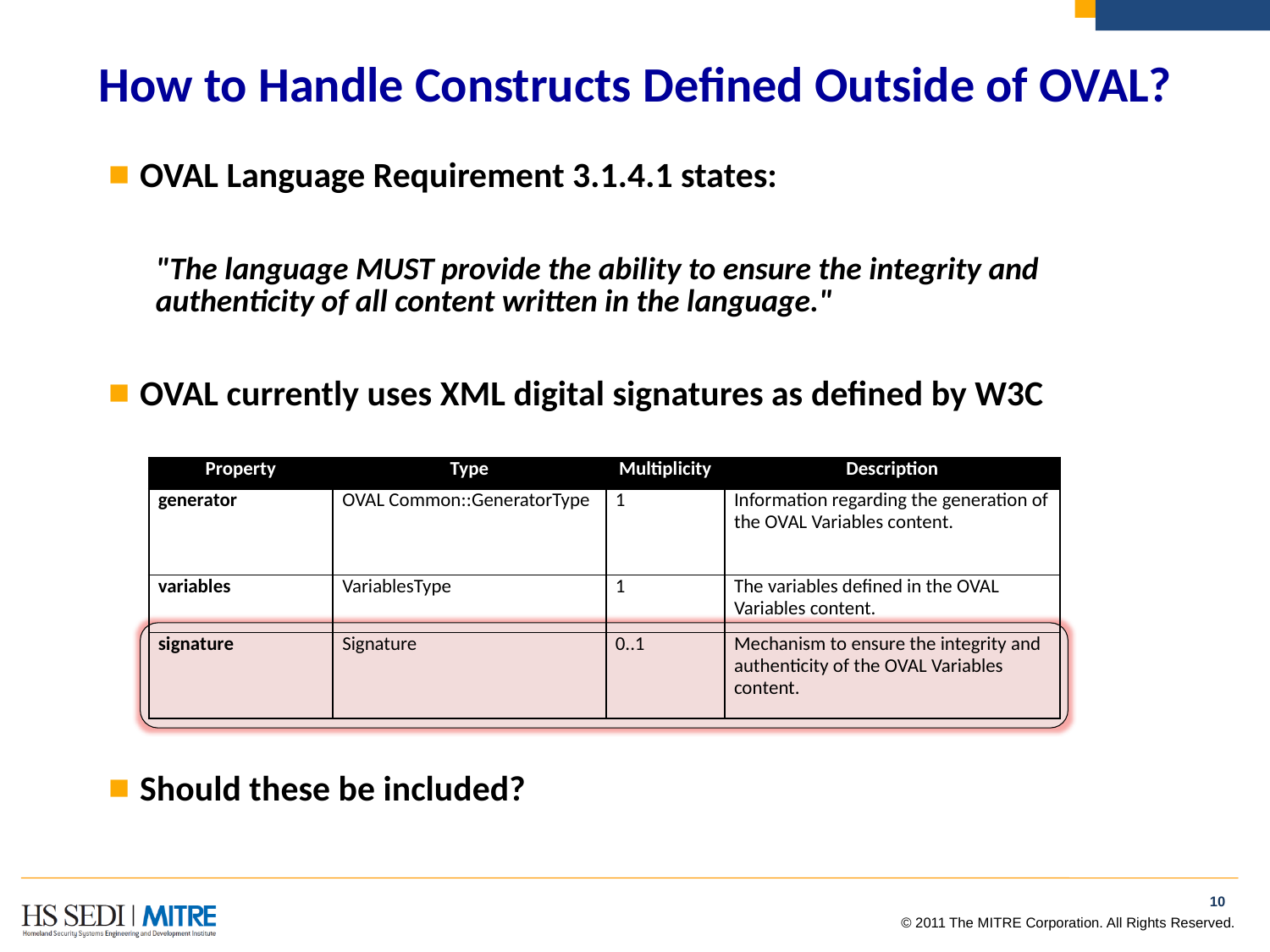

# How to Handle Constructs Defined Outside of OVAL?
OVAL Language Requirement 3.1.4.1 states:

"The language MUST provide the ability to ensure the integrity and authenticity of all content written in the language."

OVAL currently uses XML digital signatures as defined by W3C

Should these be included?

| Property | Type | Multiplicity | Description |
| --- | --- | --- | --- |
| generator | OVAL Common::GeneratorType | 1 | Information regarding the generation of the OVAL Variables content. |
| variables | VariablesType | 1 | The variables defined in the OVAL Variables content. |
| signature | Signature | 0..1 | Mechanism to ensure the integrity and authenticity of the OVAL Variables content. |

10